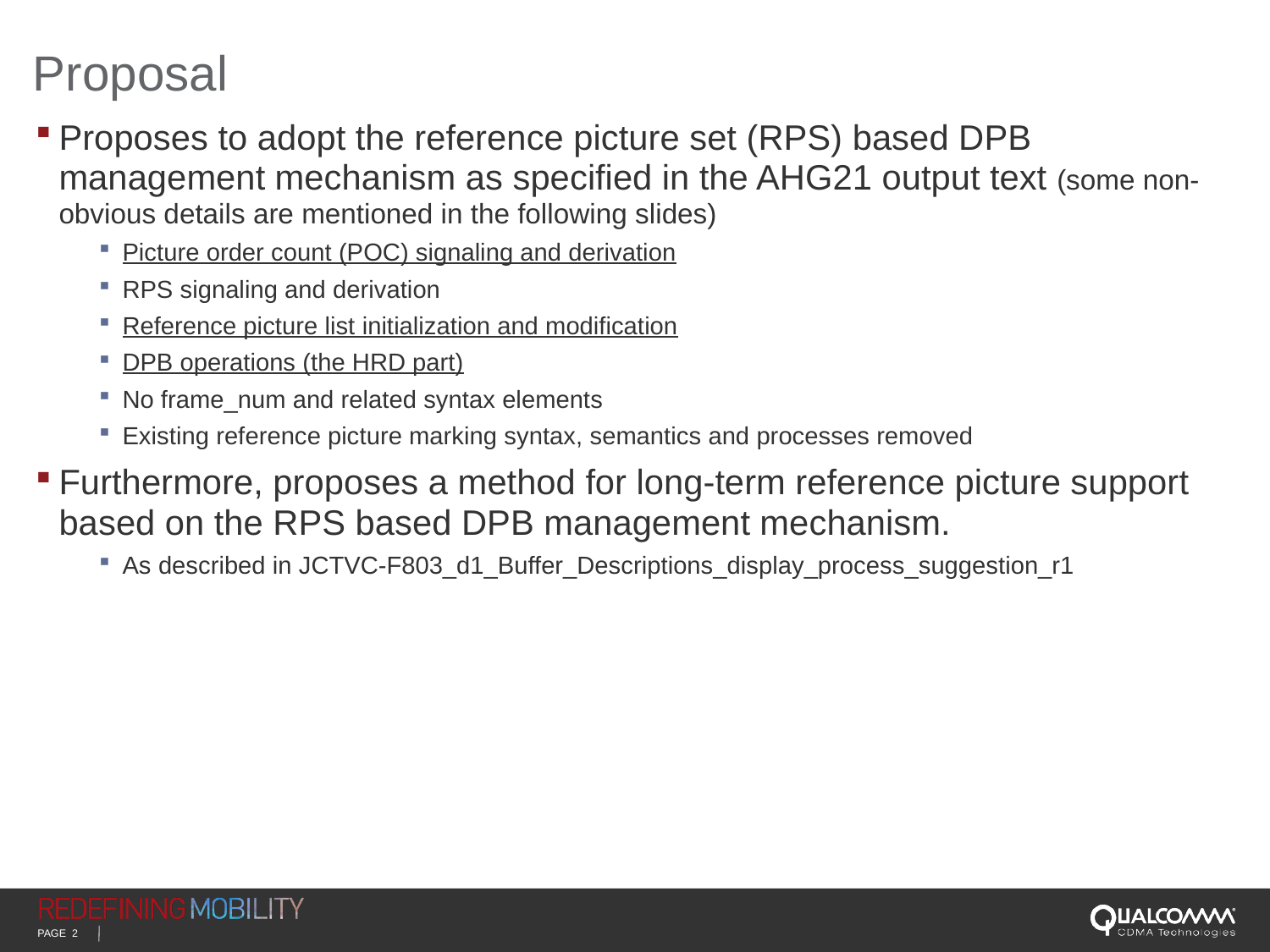

# Proposal
Proposes to adopt the reference picture set (RPS) based DPB management mechanism as specified in the AHG21 output text (some non-obvious details are mentioned in the following slides)
Picture order count (POC) signaling and derivation
RPS signaling and derivation
Reference picture list initialization and modification
DPB operations (the HRD part)
No frame_num and related syntax elements
Existing reference picture marking syntax, semantics and processes removed
Furthermore, proposes a method for long-term reference picture support based on the RPS based DPB management mechanism.
As described in JCTVC-F803_d1_Buffer_Descriptions_display_process_suggestion_r1